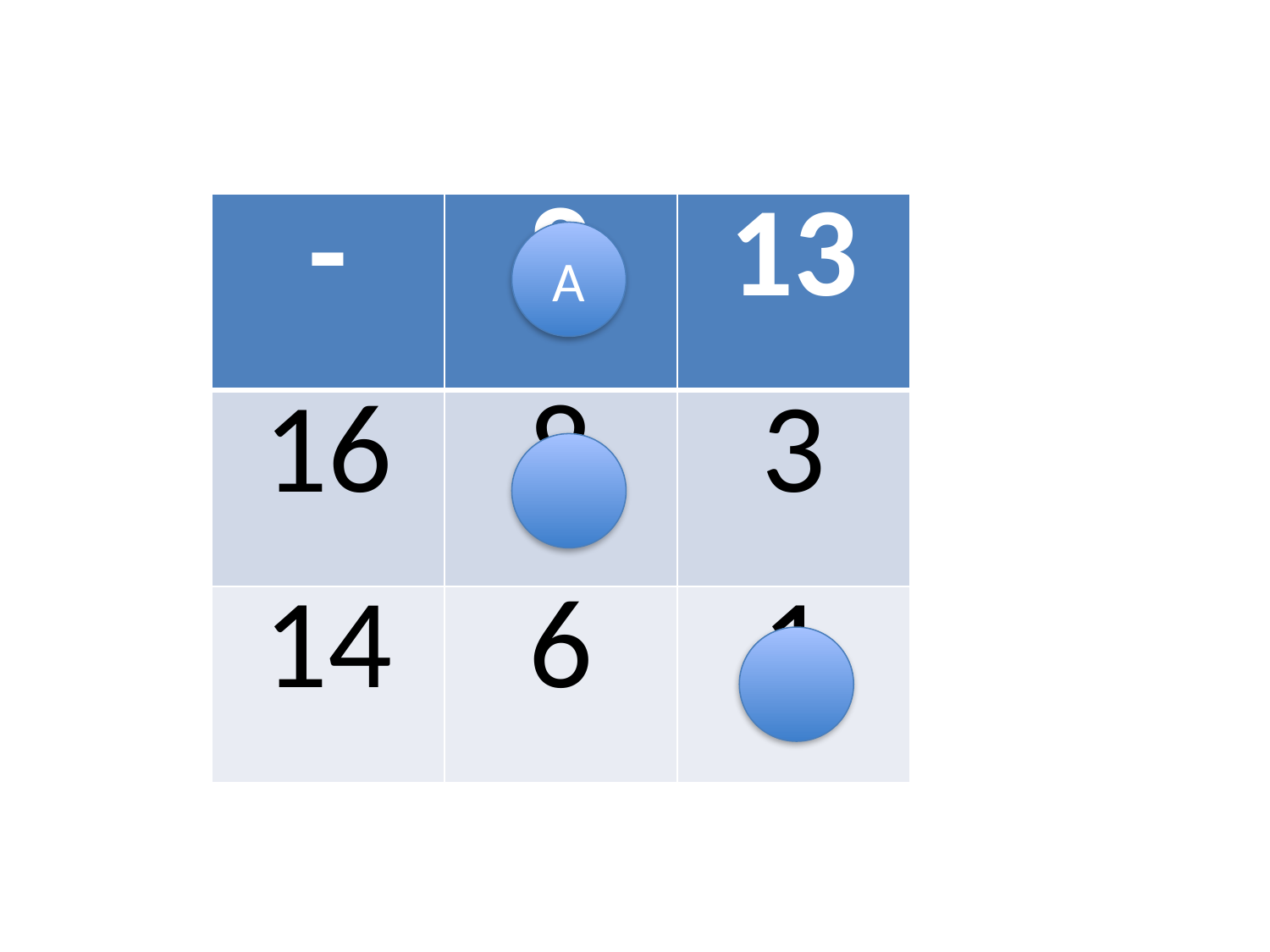

| - | 8 | 13 |
| --- | --- | --- |
| 16 | 8 | 3 |
| 14 | 6 | 1 |
A